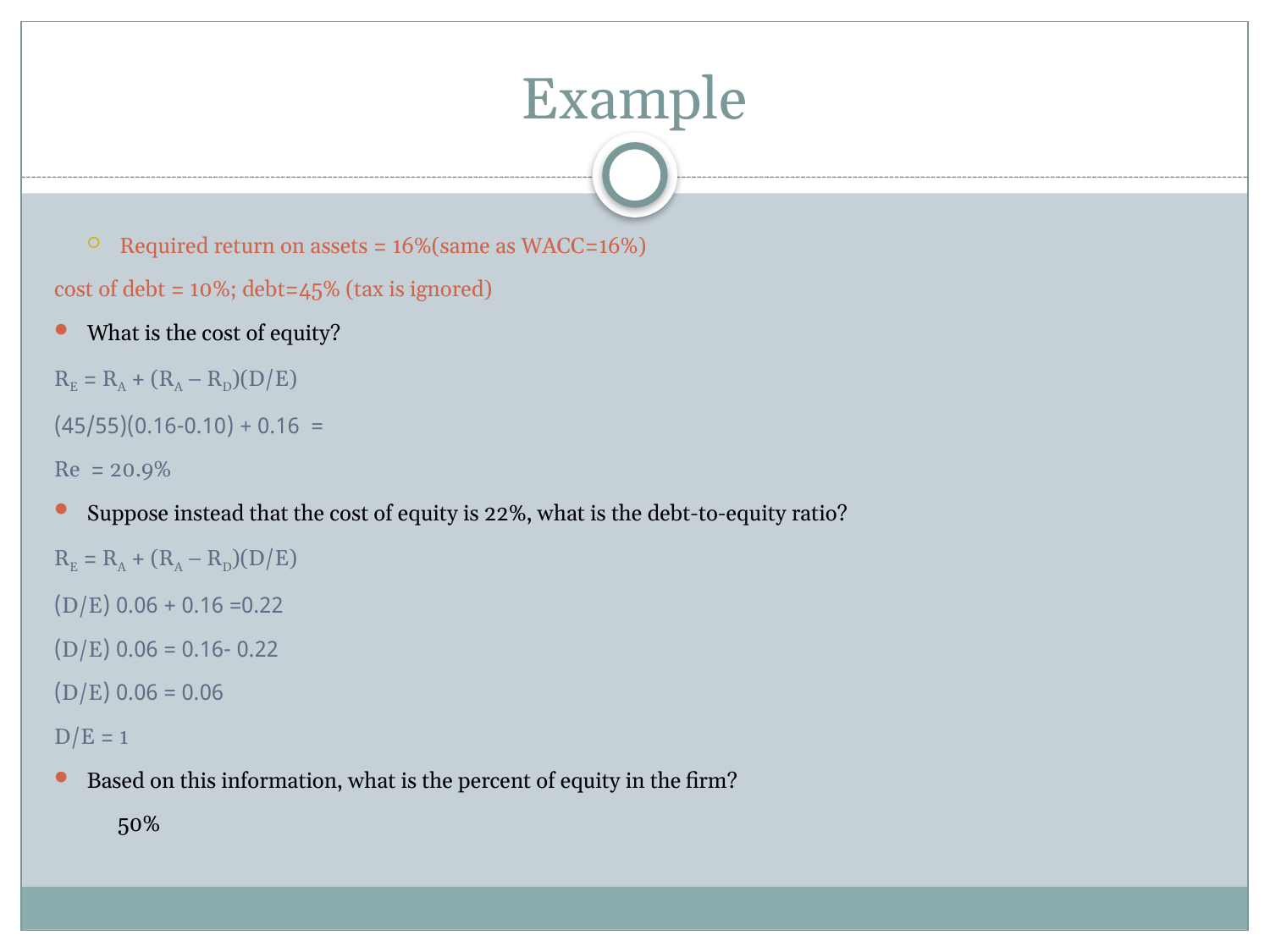

# Example
Required return on assets = 16%(same as WACC=16%)
 cost of debt = 10%; debt=45% (tax is ignored)
What is the cost of equity?
        RE = RA + (RA – RD)(D/E)
            =  0.16 + (0.16-0.10)(45/55)
           Re  = 20.9%
Suppose instead that the cost of equity is 22%, what is the debt-to-equity ratio?
       RE = RA + (RA – RD)(D/E)
      0.22= 0.16 + 0.06 (D/E)
      0.22 -0.16 = 0.06 (D/E)
      0.06 = 0.06 (D/E)
D/E = 1
Based on this information, what is the percent of equity in the firm?
            50%